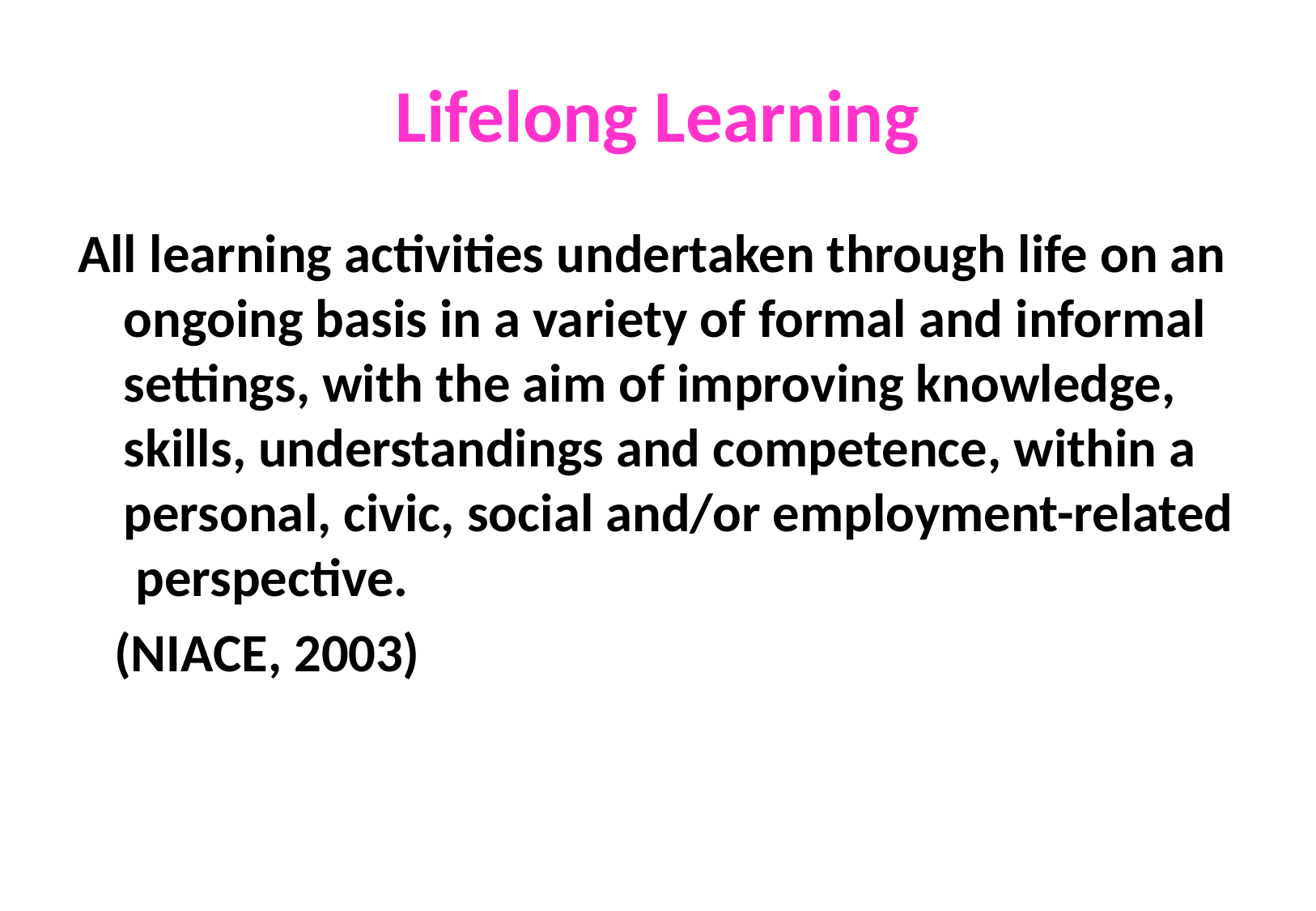

# Lifelong Learning
All learning activities undertaken through life on an ongoing basis in a variety of formal and informal settings, with the aim of improving knowledge, skills, understandings and competence, within a personal, civic, social and/or employment-related  perspective.
   (NIACE, 2003)